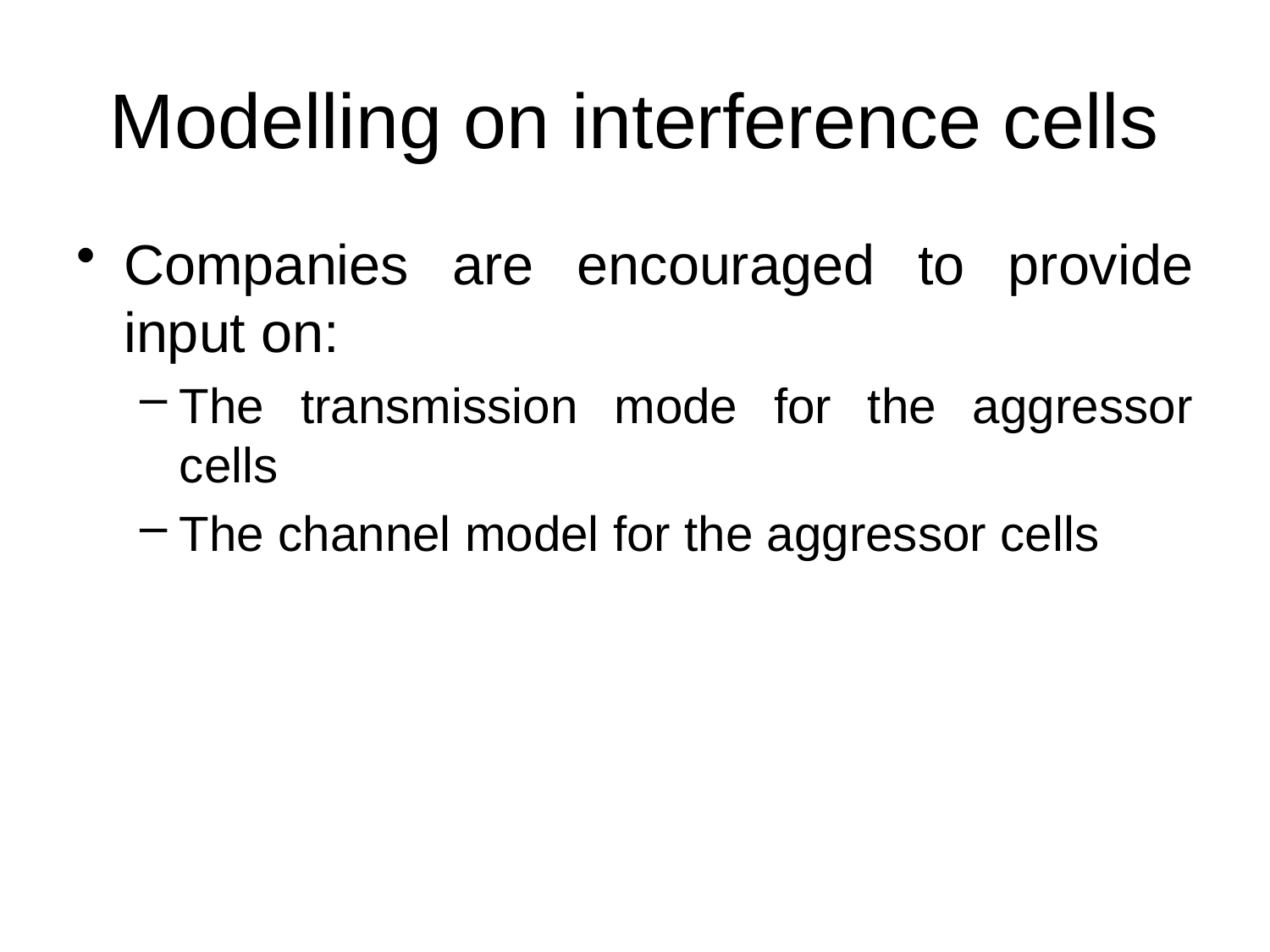

# Modelling on interference cells
Companies are encouraged to provide input on:
The transmission mode for the aggressor cells
The channel model for the aggressor cells